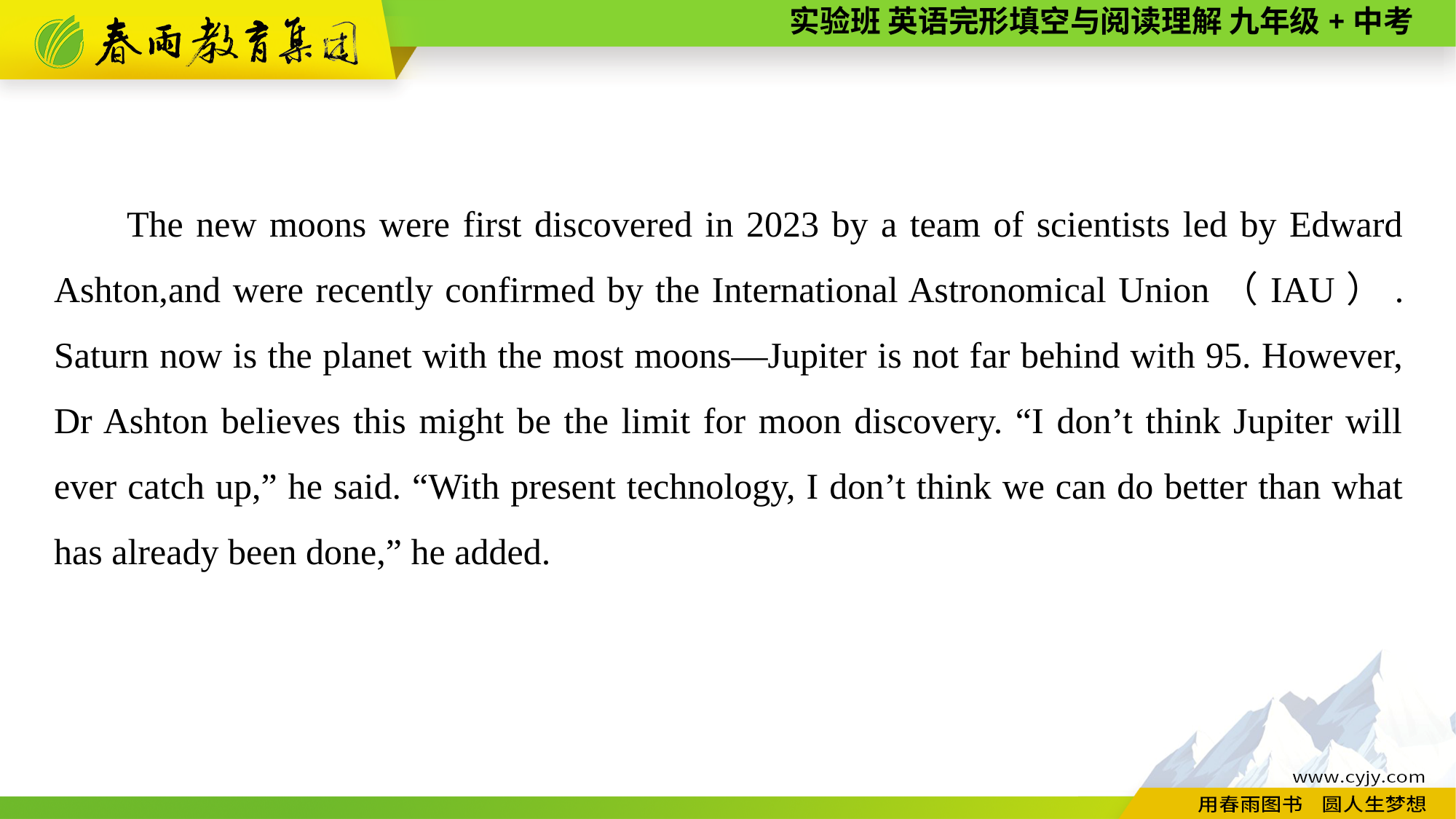

The new moons were first discovered in 2023 by a team of scientists led by Edward Ashton,and were recently confirmed by the International Astronomical Union（IAU）. Saturn now is the planet with the most moons—Jupiter is not far behind with 95. However, Dr Ashton believes this might be the limit for moon discovery. “I don’t think Jupiter will ever catch up,” he said. “With present technology, I don’t think we can do better than what has already been done,” he added.